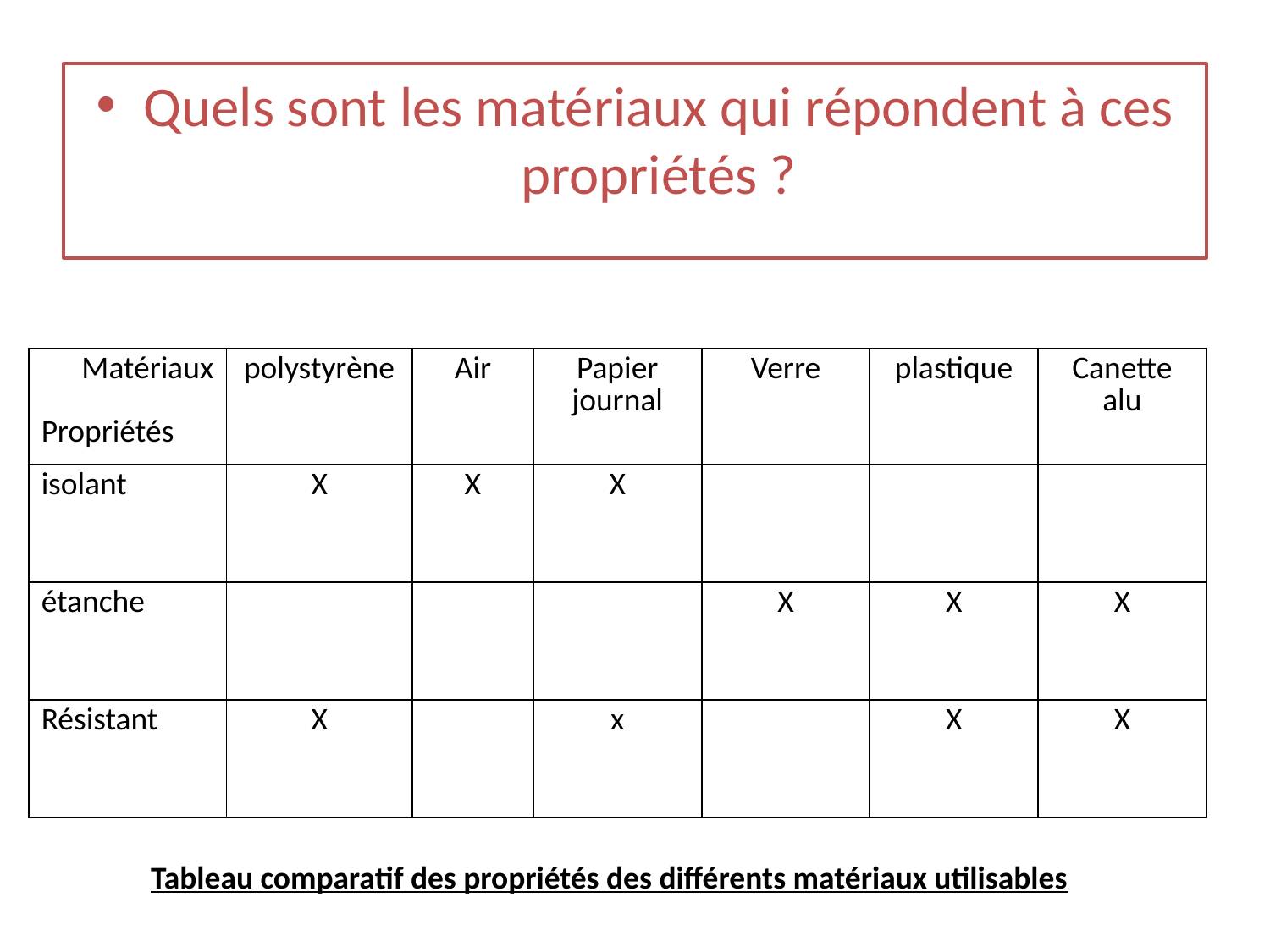

Quels sont les matériaux qui répondent à ces propriétés ?
| Matériaux Propriétés | polystyrène | Air | Papier journal | Verre | plastique | Canette alu |
| --- | --- | --- | --- | --- | --- | --- |
| isolant | X | X | X |  |  |  |
| étanche |  |  |  | X | X | X |
| Résistant | X |  | x |  | X | X |
Tableau comparatif des propriétés des différents matériaux utilisables